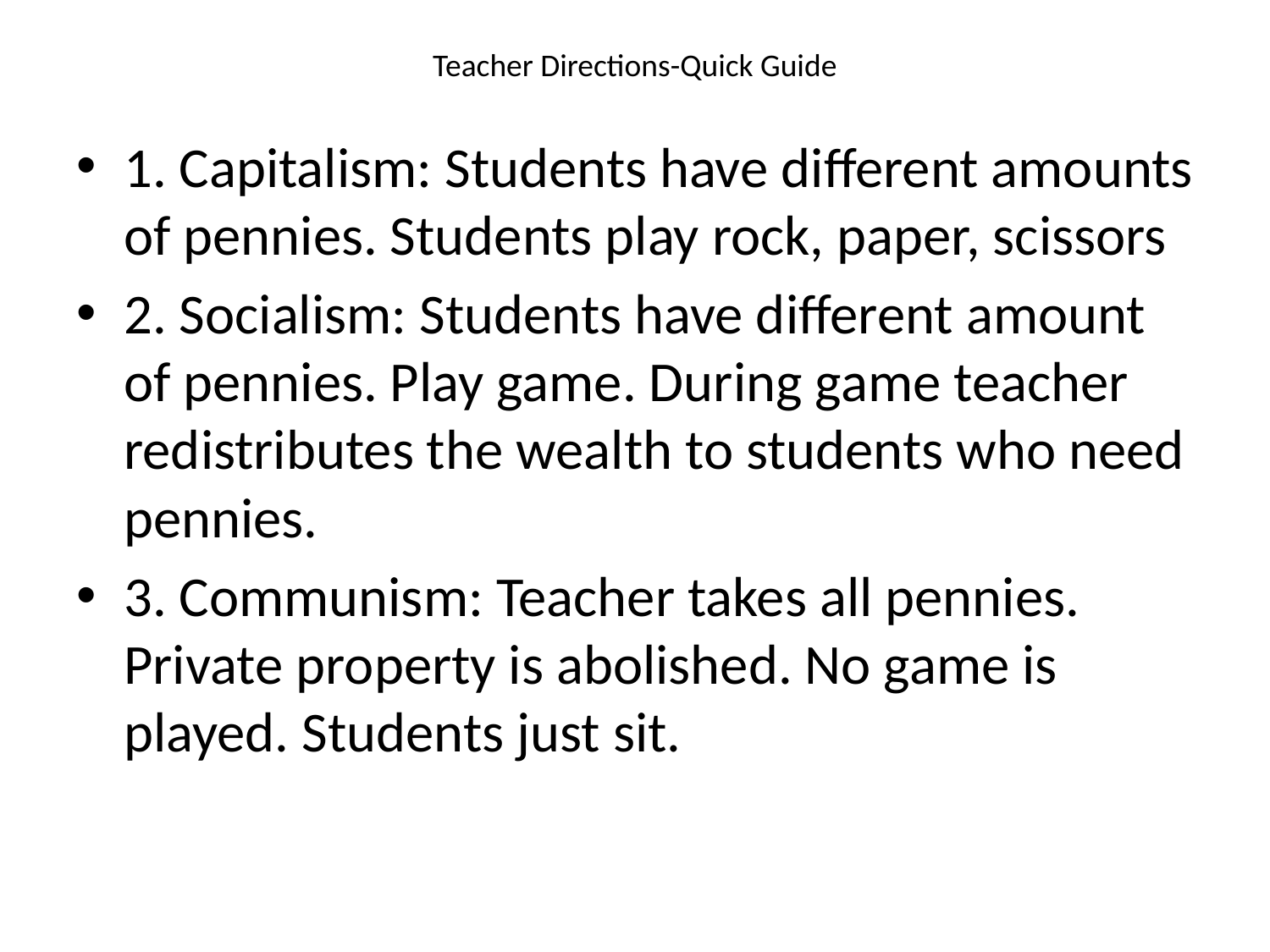

# Teacher Directions-Quick Guide
1. Capitalism: Students have different amounts of pennies. Students play rock, paper, scissors
2. Socialism: Students have different amount of pennies. Play game. During game teacher redistributes the wealth to students who need pennies.
3. Communism: Teacher takes all pennies. Private property is abolished. No game is played. Students just sit.